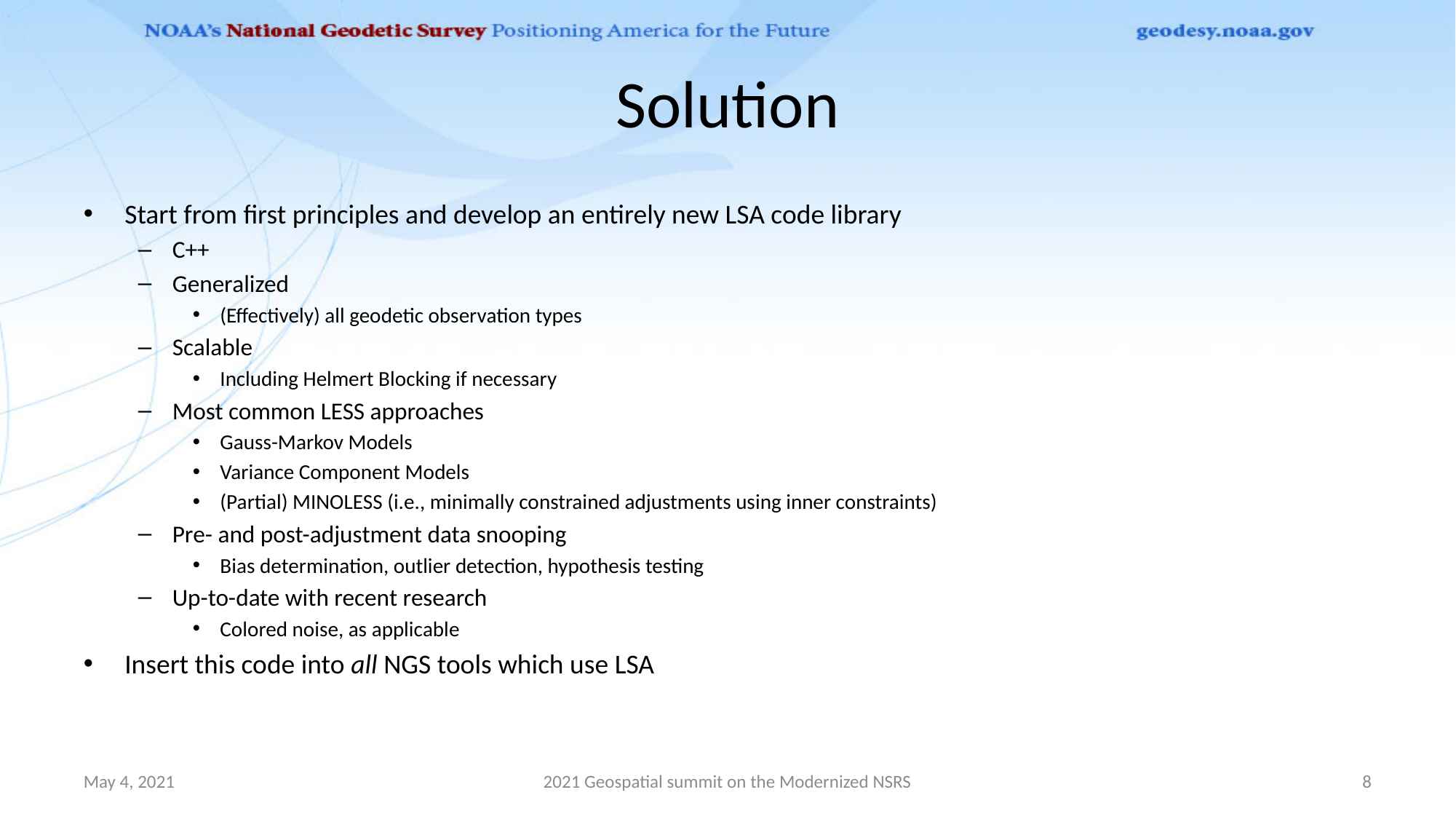

# Solution
Start from first principles and develop an entirely new LSA code library
C++
Generalized
(Effectively) all geodetic observation types
Scalable
Including Helmert Blocking if necessary
Most common LESS approaches
Gauss-Markov Models
Variance Component Models
(Partial) MINOLESS (i.e., minimally constrained adjustments using inner constraints)
Pre- and post-adjustment data snooping
Bias determination, outlier detection, hypothesis testing
Up-to-date with recent research
Colored noise, as applicable
Insert this code into all NGS tools which use LSA

May 4, 2021
2021 Geospatial summit on the Modernized NSRS
8